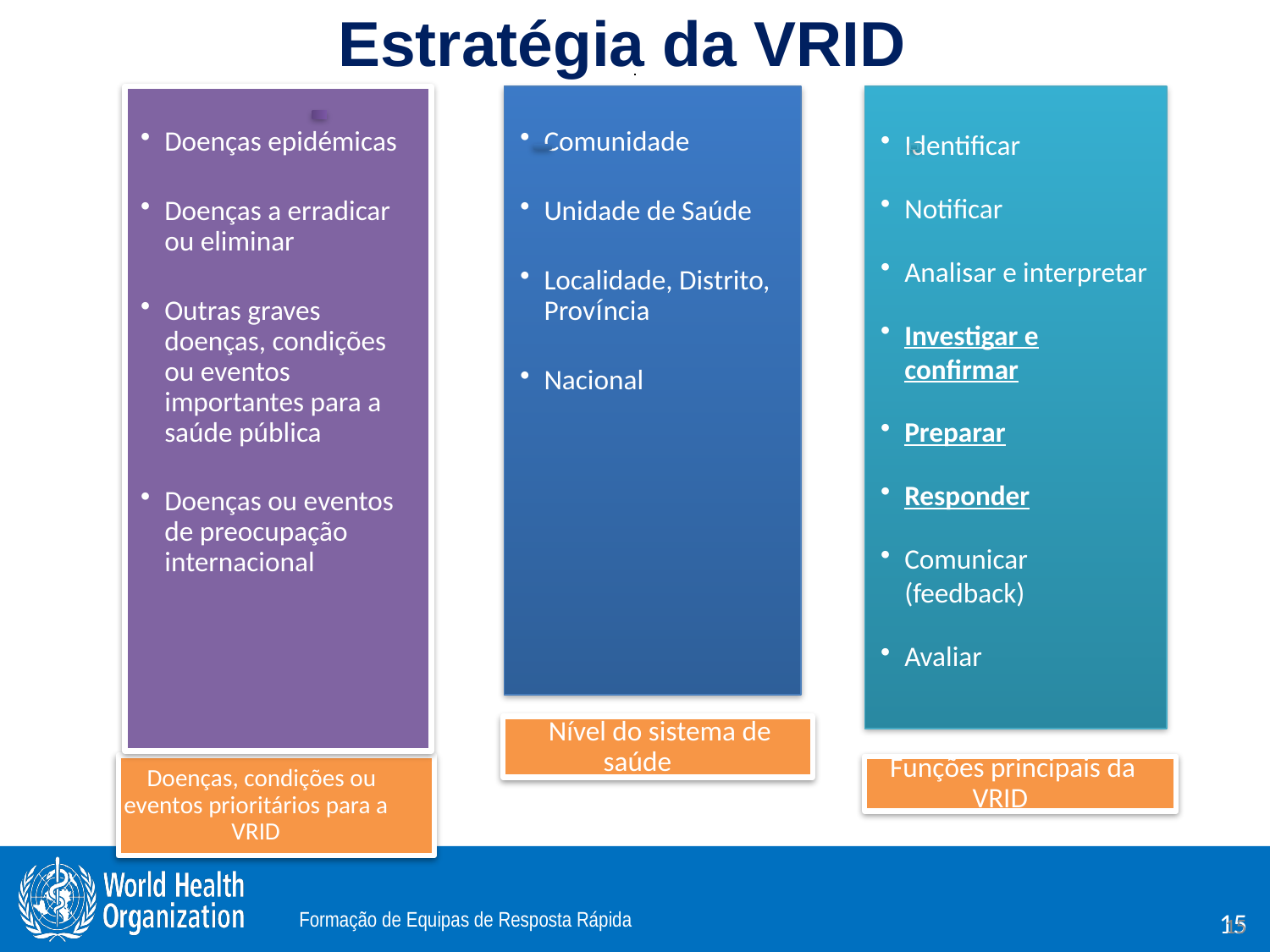

Estratégia da VRID

  Doenças, condições ou eventos prioritários para a VRID
Doenças epidémicas

Doenças a erradicar ou eliminar

Outras graves doenças, condições ou eventos importantes para a saúde pública

Doenças ou eventos de preocupação internacional
       Nível do sistema de saúde
Comunidade

Unidade de Saúde

Localidade, Distrito, Província

Nacional

    Funções principais da VRID
Identificar

Notificar

Analisar e interpretar

Investigar e confirmar

Preparar

Responder

Comunicar (feedback)

Avaliar
15